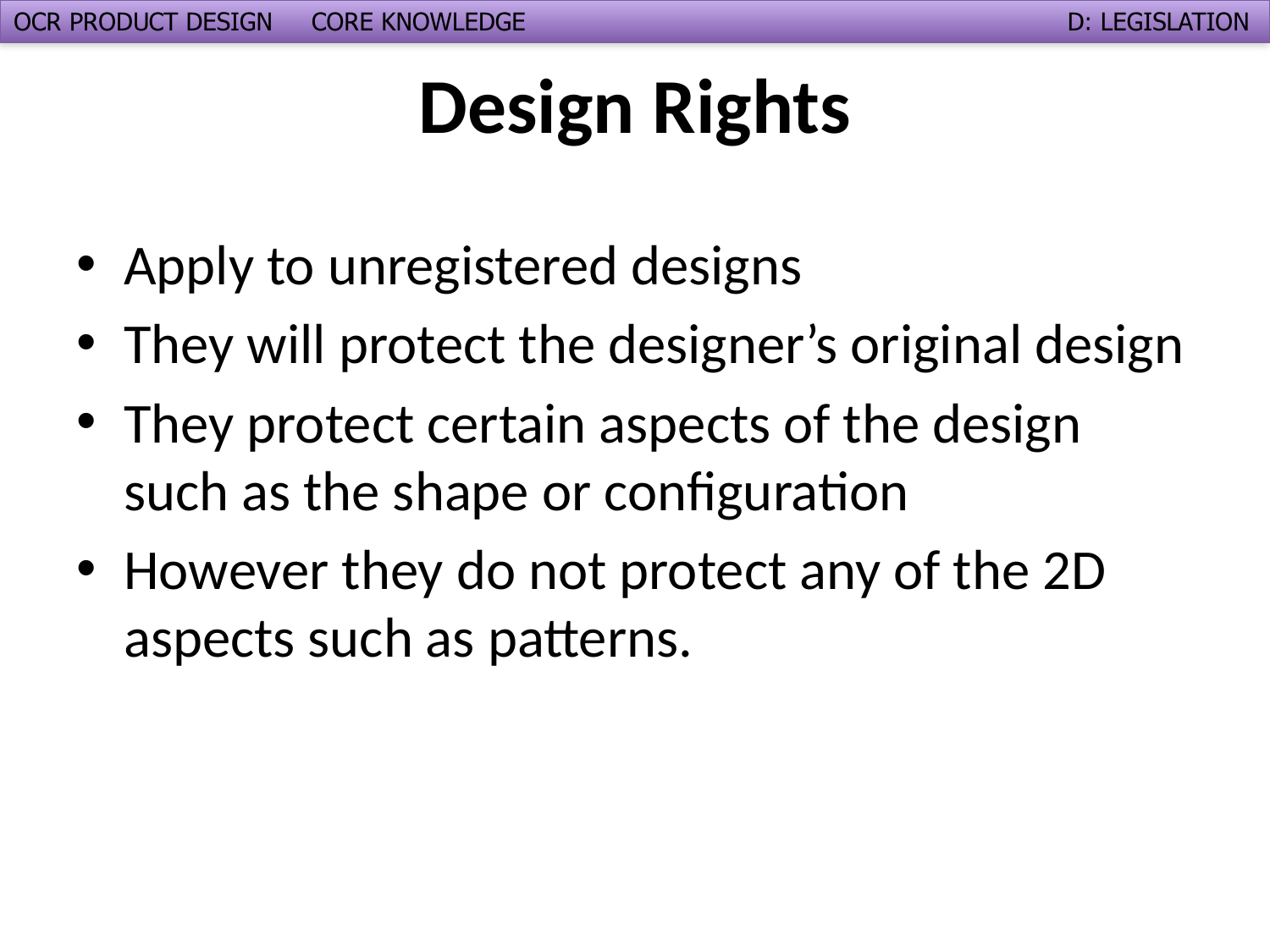

# Design Rights
Apply to unregistered designs
They will protect the designer’s original design
They protect certain aspects of the design such as the shape or configuration
However they do not protect any of the 2D aspects such as patterns.